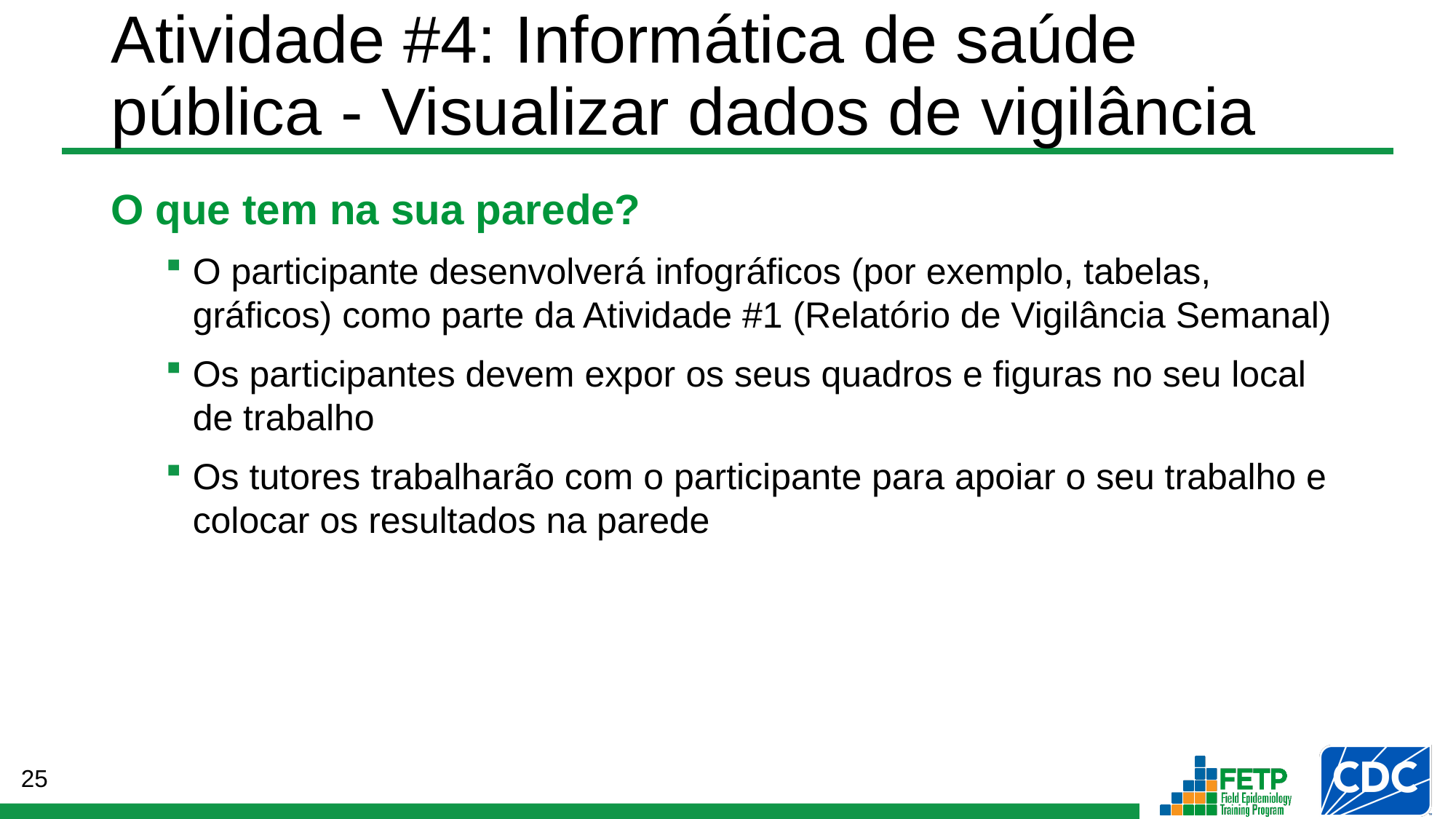

# Atividade #4: Informática de saúde pública - Visualizar dados de vigilância
O que tem na sua parede?
O participante desenvolverá infográficos (por exemplo, tabelas, gráficos) como parte da Atividade #1 (Relatório de Vigilância Semanal)
Os participantes devem expor os seus quadros e figuras no seu local de trabalho
Os tutores trabalharão com o participante para apoiar o seu trabalho e colocar os resultados na parede